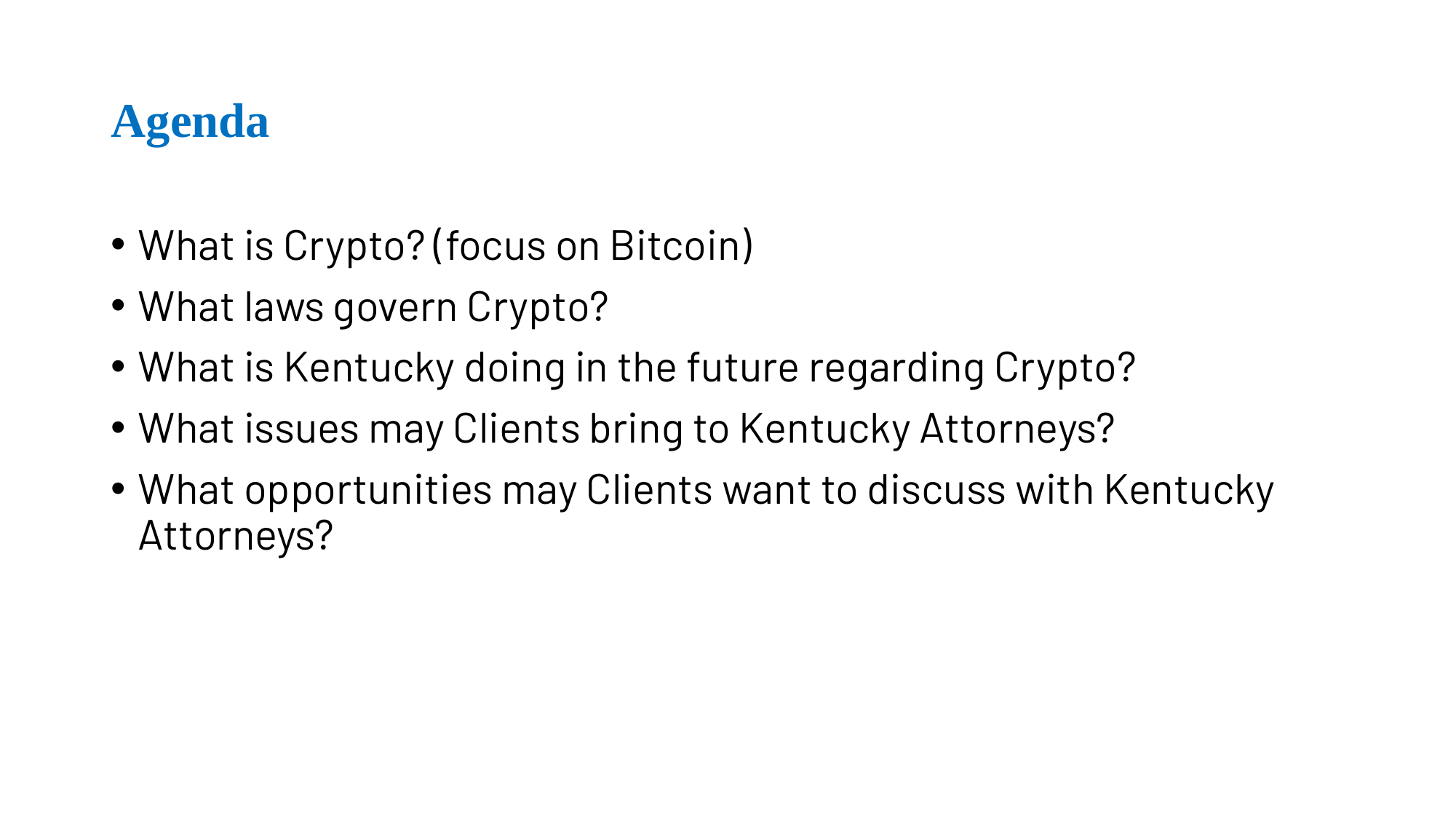

# Agenda
What is Crypto? (focus on Bitcoin)
What laws govern Crypto?
What is Kentucky doing in the future regarding Crypto?
What issues may Clients bring to Kentucky Attorneys?
What opportunities may Clients want to discuss with Kentucky Attorneys?